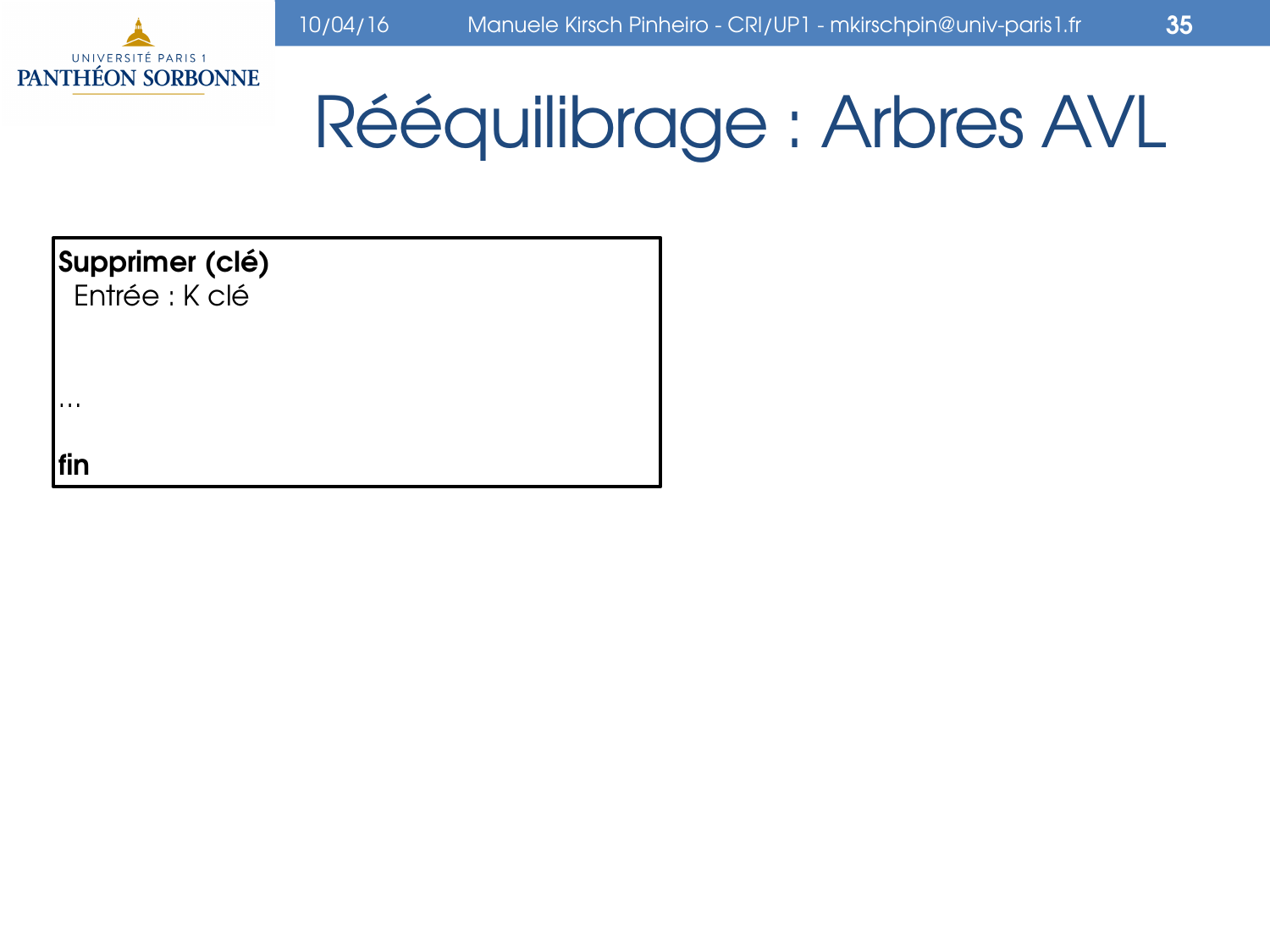

10/04/16
Manuele Kirsch Pinheiro - CRI/UP1 - mkirschpin@univ-paris1.fr
35
# Rééquilibrage : Arbres AVL
Supprimer (clé)
  Entrée : K clé

…

fin